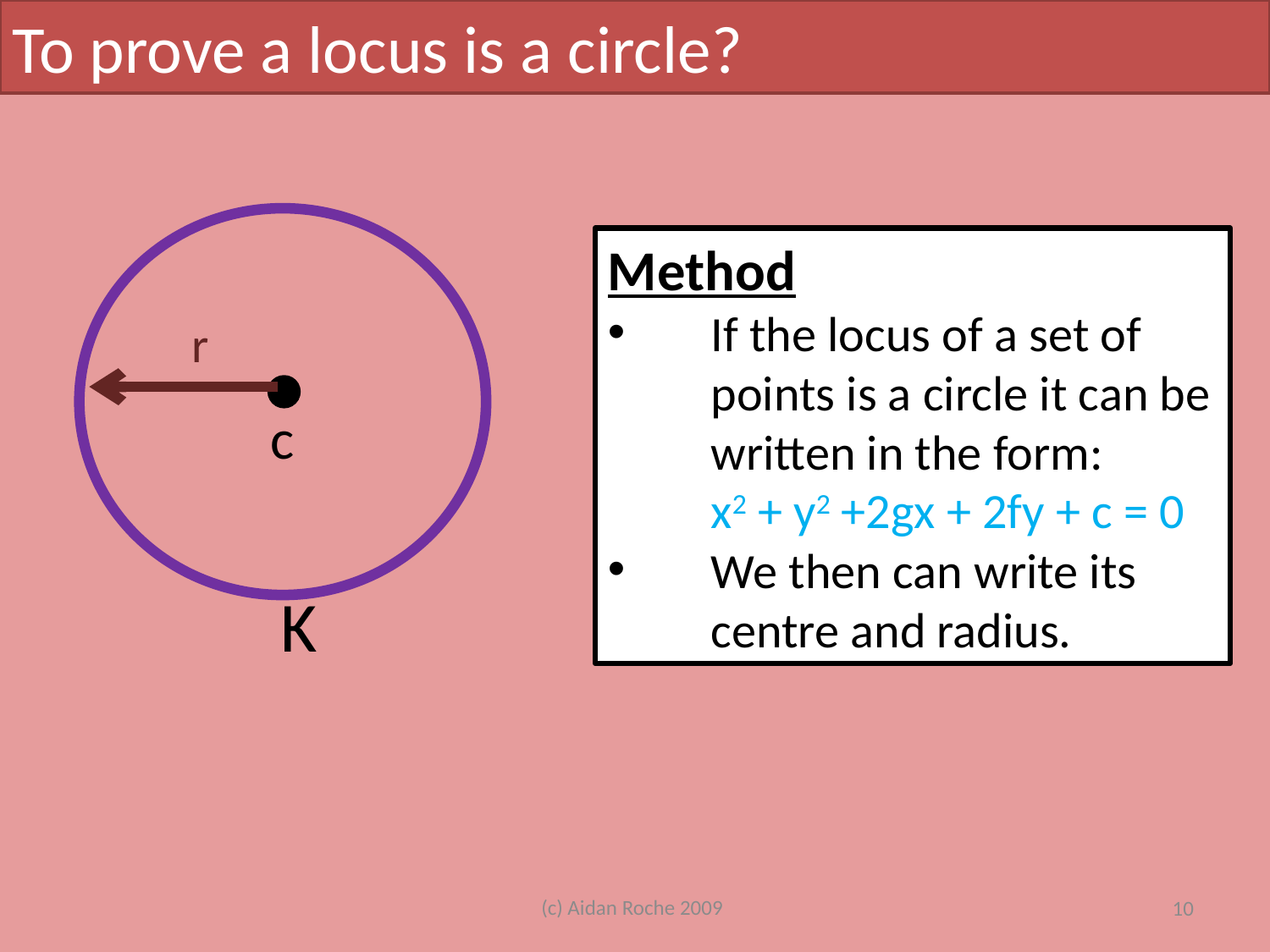

To prove a locus is a circle?

Method
If the locus of a set of points is a circle it can be written in the form:
 	x2 + y2 +2gx + 2fy + c = 0
We then can write its centre and radius.
r

c
K
(c) Aidan Roche 2009
10